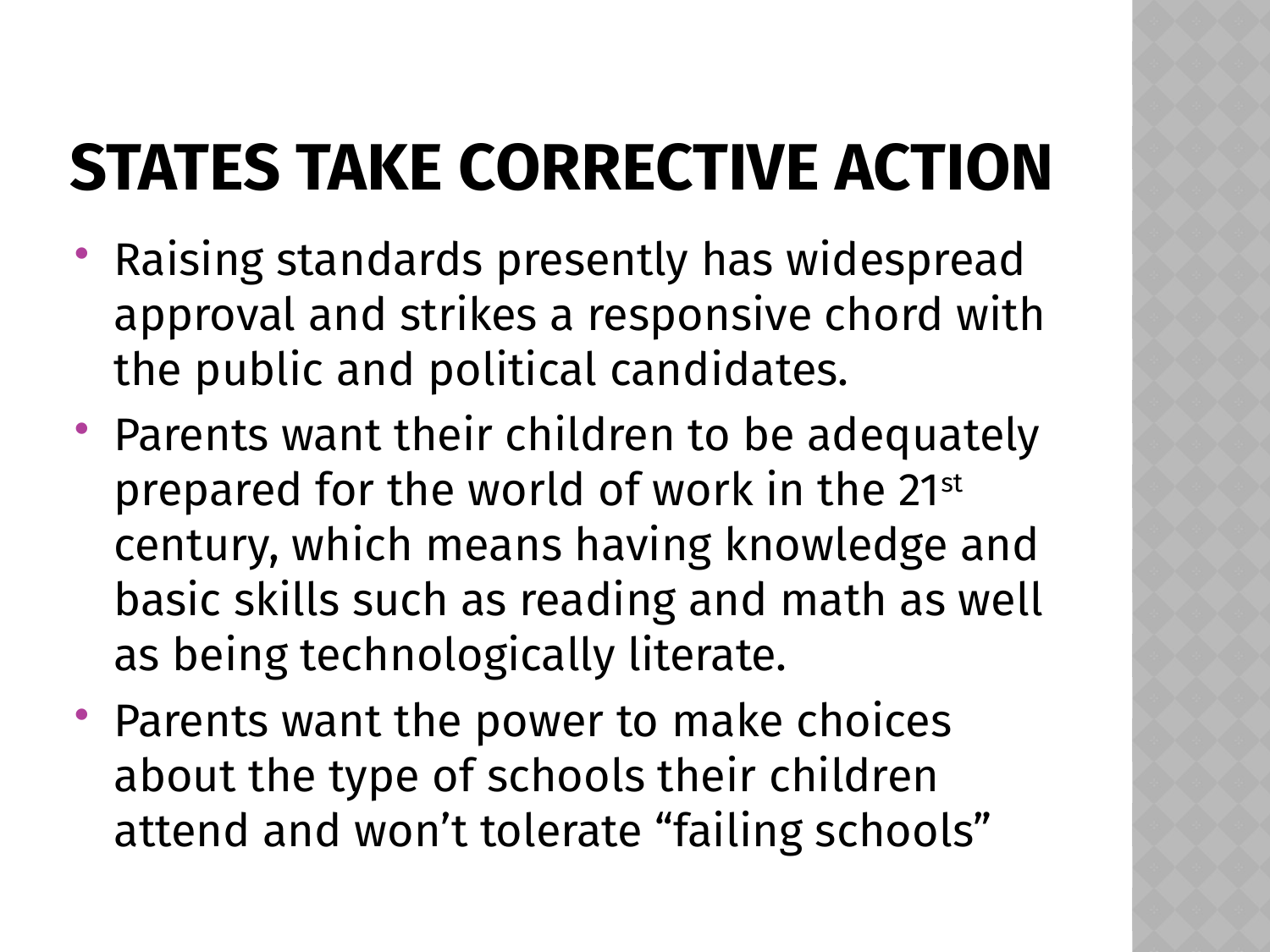

# States take corrective action
Raising standards presently has widespread approval and strikes a responsive chord with the public and political candidates.
Parents want their children to be adequately prepared for the world of work in the 21st century, which means having knowledge and basic skills such as reading and math as well as being technologically literate.
Parents want the power to make choices about the type of schools their children attend and won’t tolerate “failing schools”